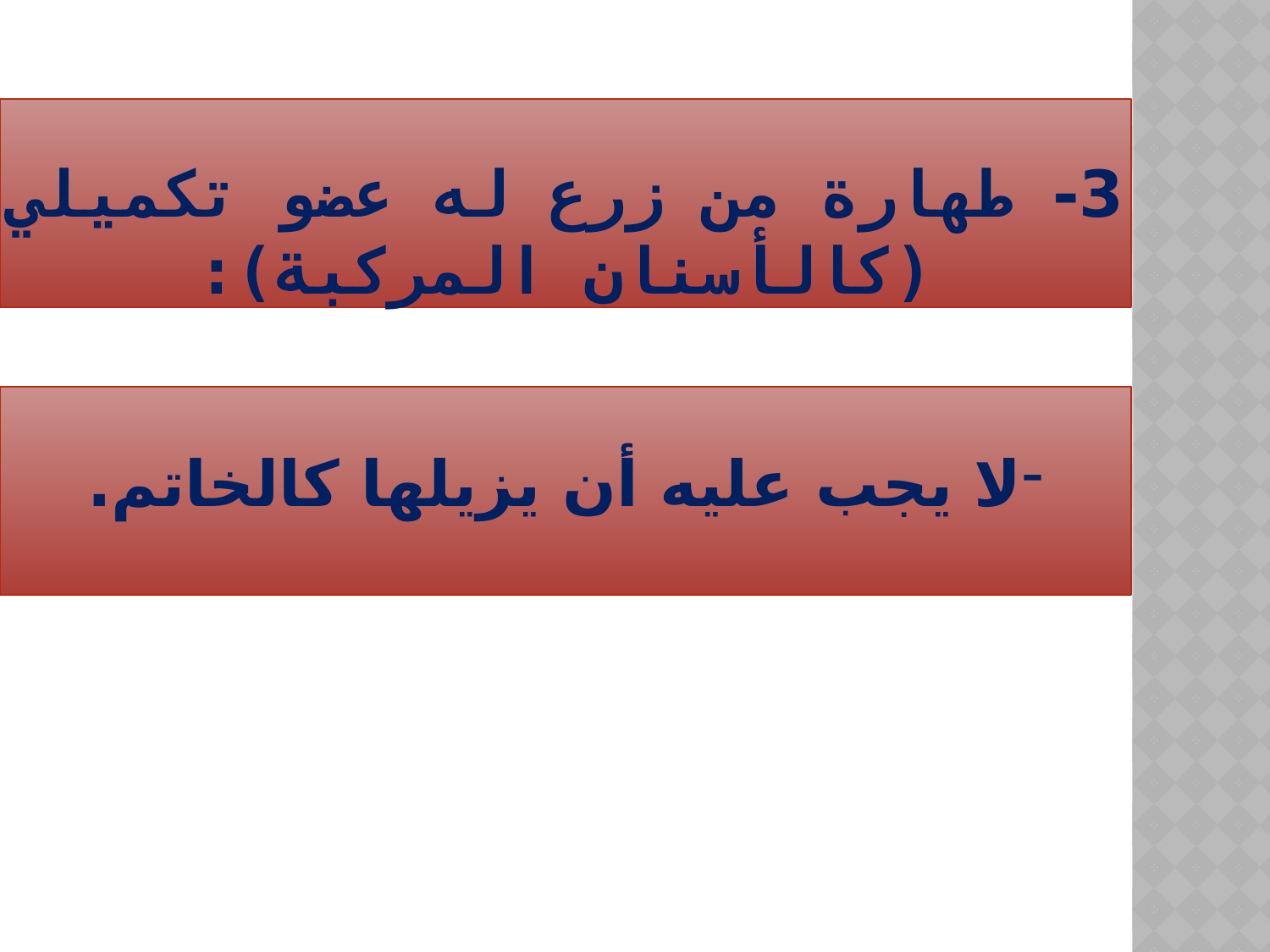

# 3- طهارة من زرع له عضو تكميلي (كالأسنان المركبة):
لا يجب عليه أن يزيلها كالخاتم.